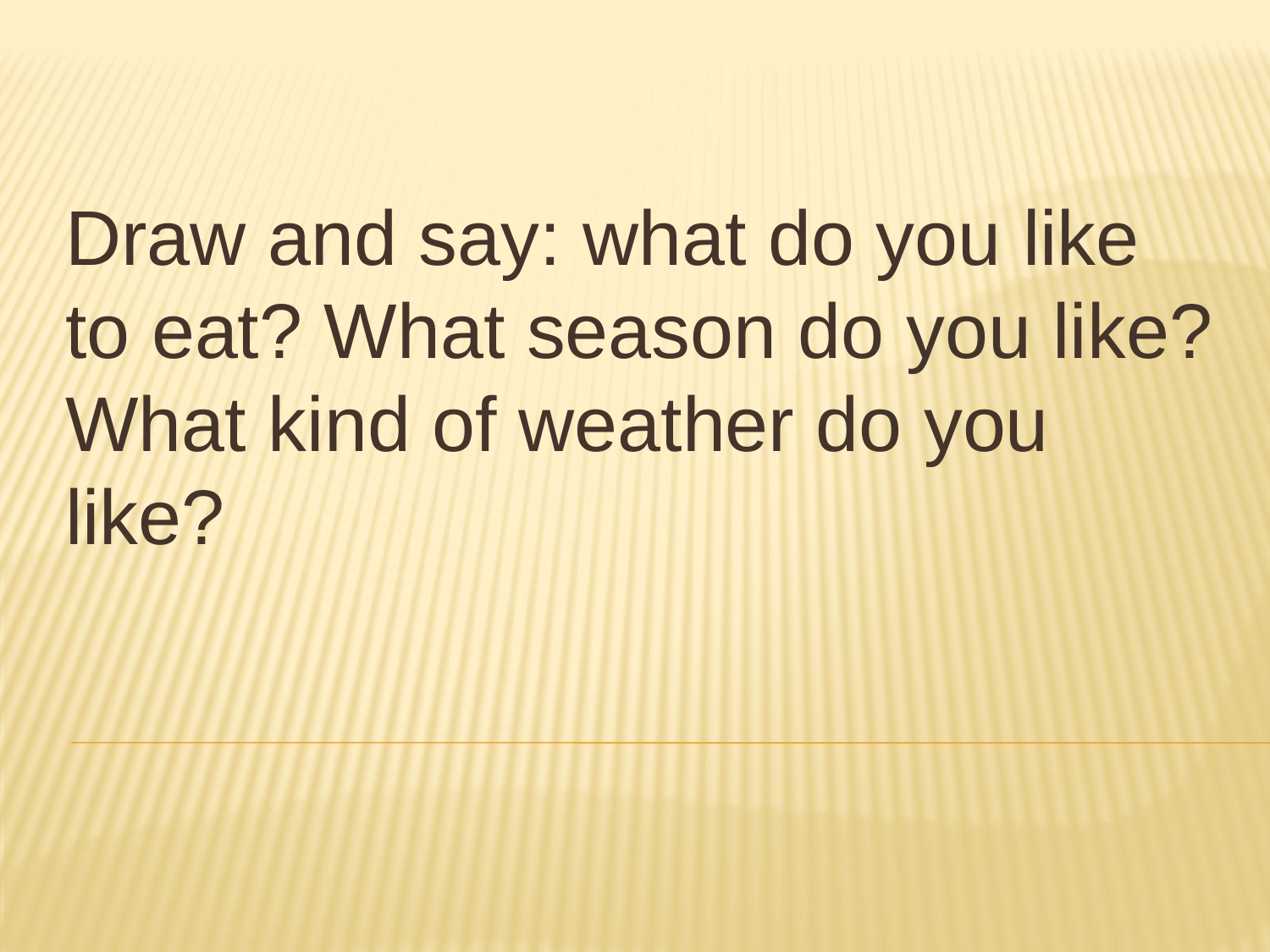

Draw and say: what do you like to eat? What season do you like? What kind of weather do you like?
#